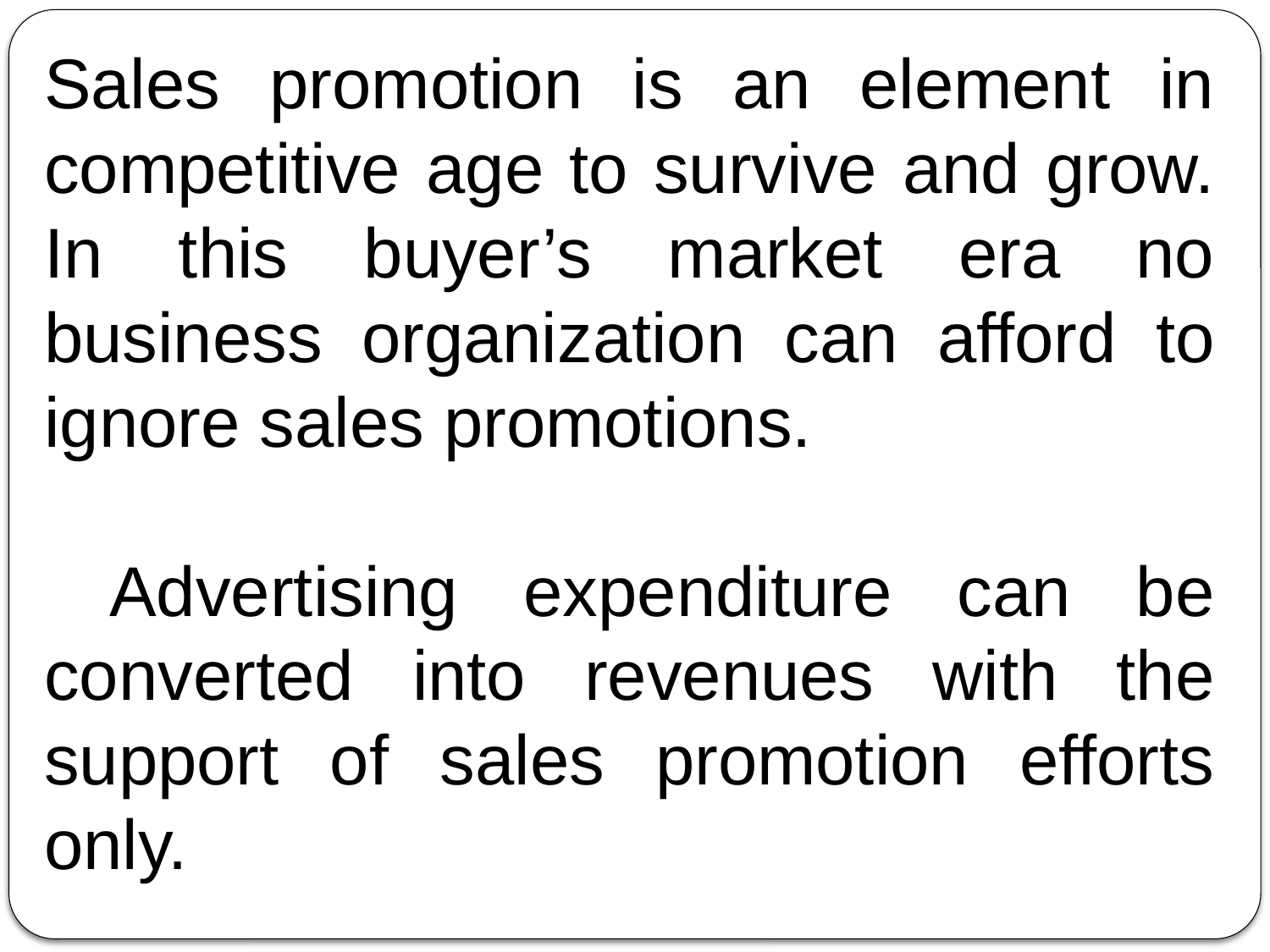

Sales promotion is an element in competitive age to survive and grow. In this buyer’s market era no business organization can afford to ignore sales promotions.

 Advertising expenditure can be converted into revenues with the support of sales promotion efforts only.